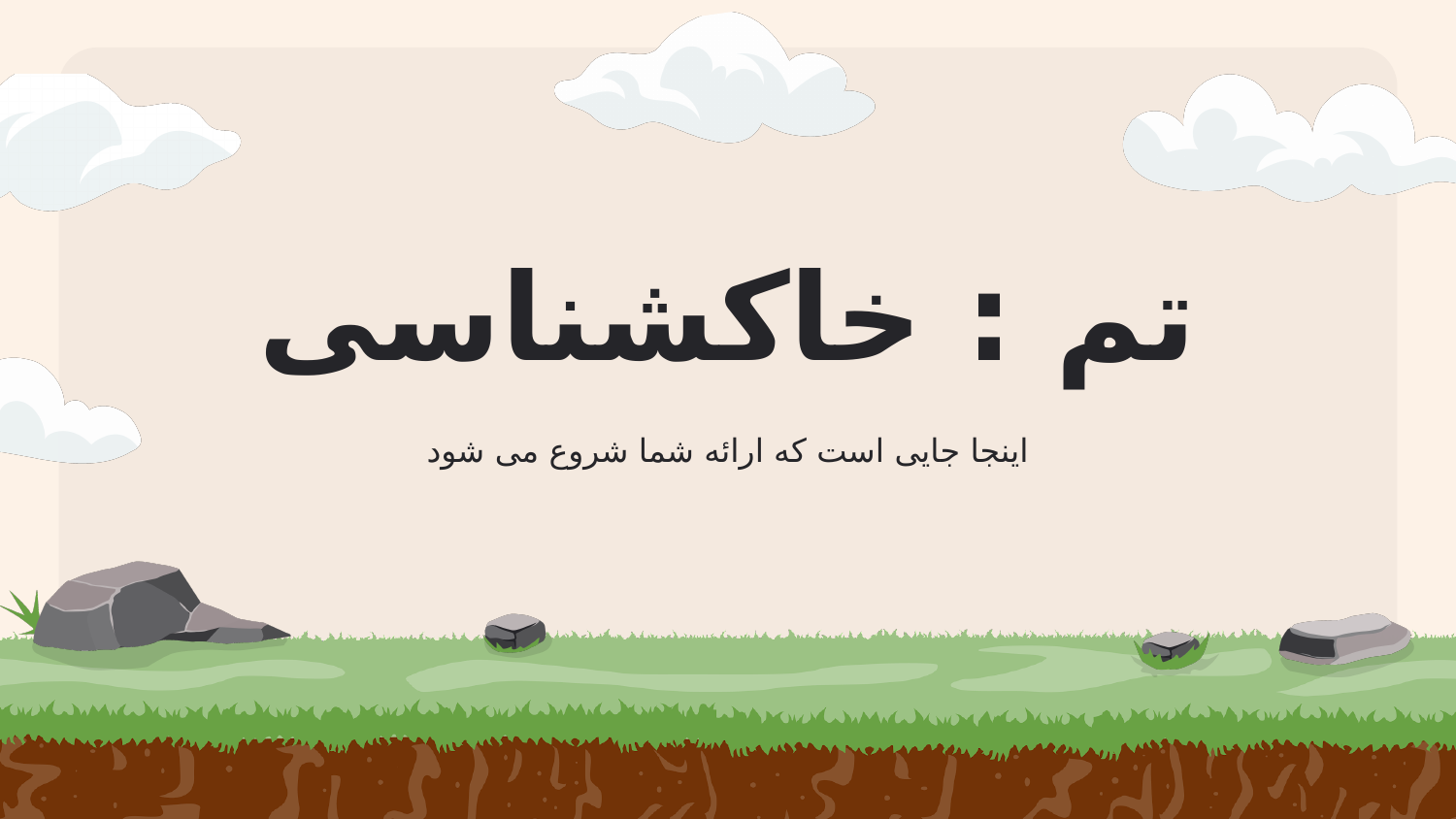

# تم : خاکشناسی
اینجا جایی است که ارائه شما شروع می شود